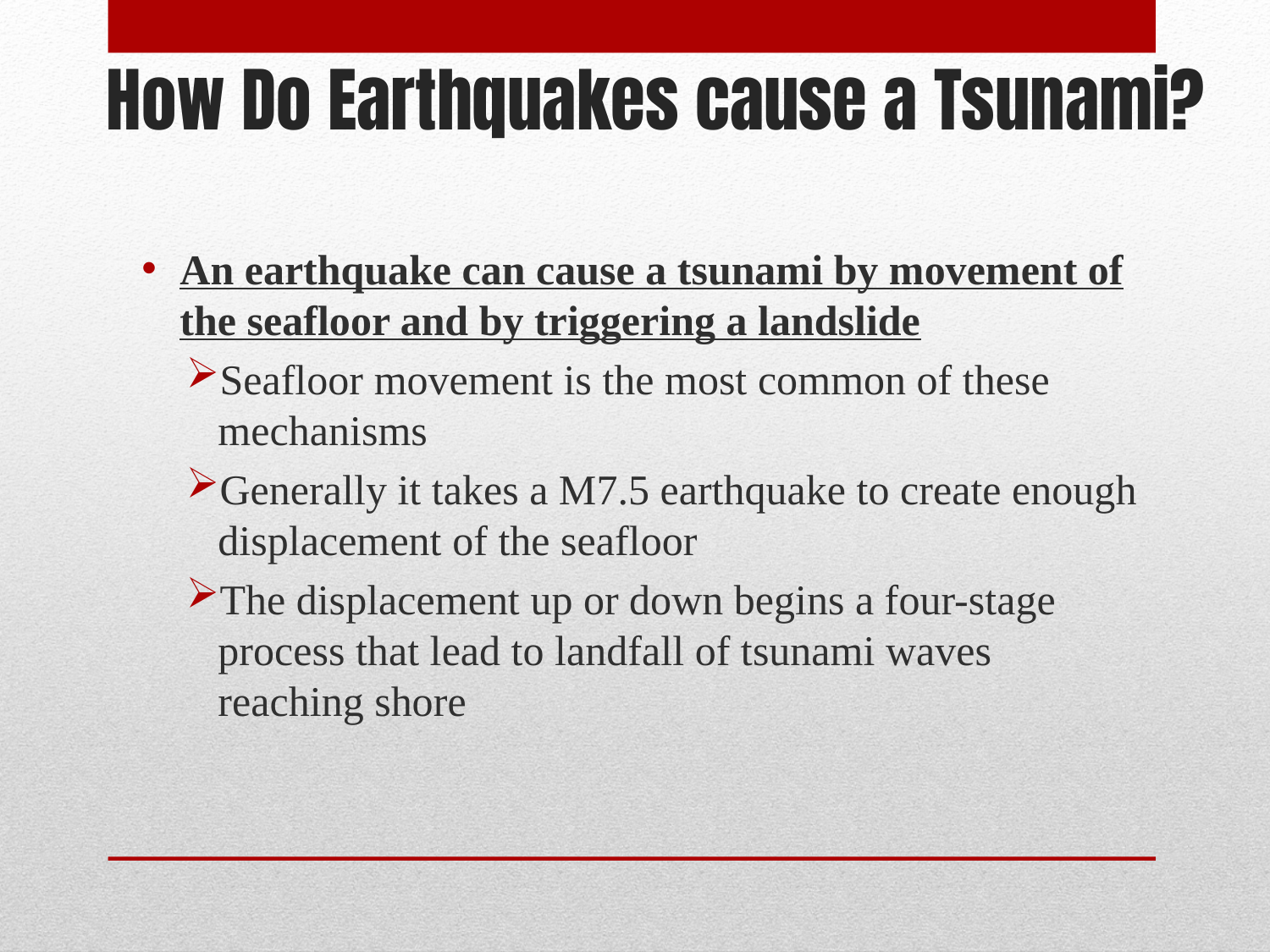

How Do Earthquakes cause a Tsunami?
An earthquake can cause a tsunami by movement of the seafloor and by triggering a landslide
Seafloor movement is the most common of these mechanisms
Generally it takes a M7.5 earthquake to create enough displacement of the seafloor
The displacement up or down begins a four-stage process that lead to landfall of tsunami waves reaching shore